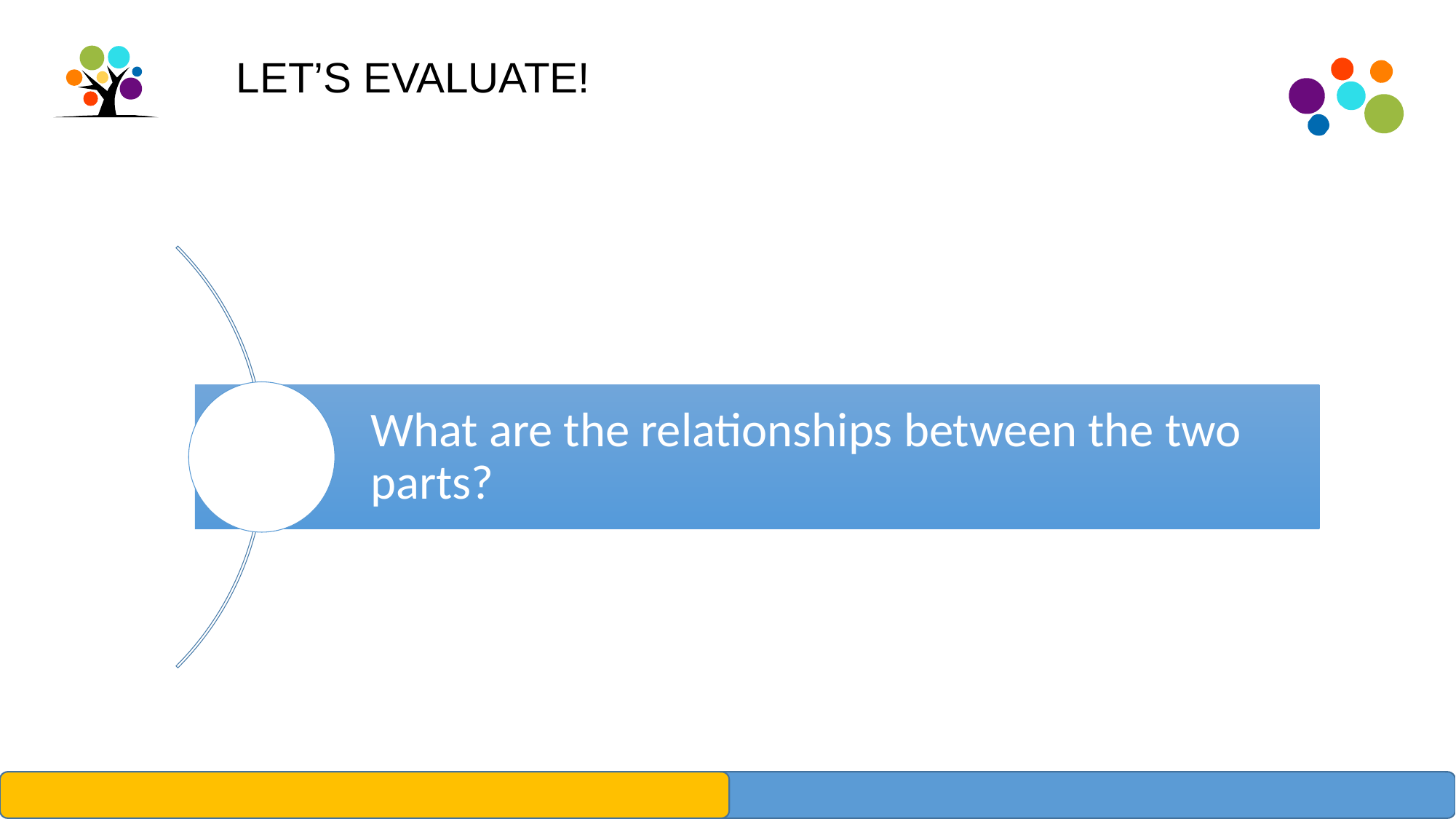

LET’S EVALUATE!
What are the relationships between the two parts?